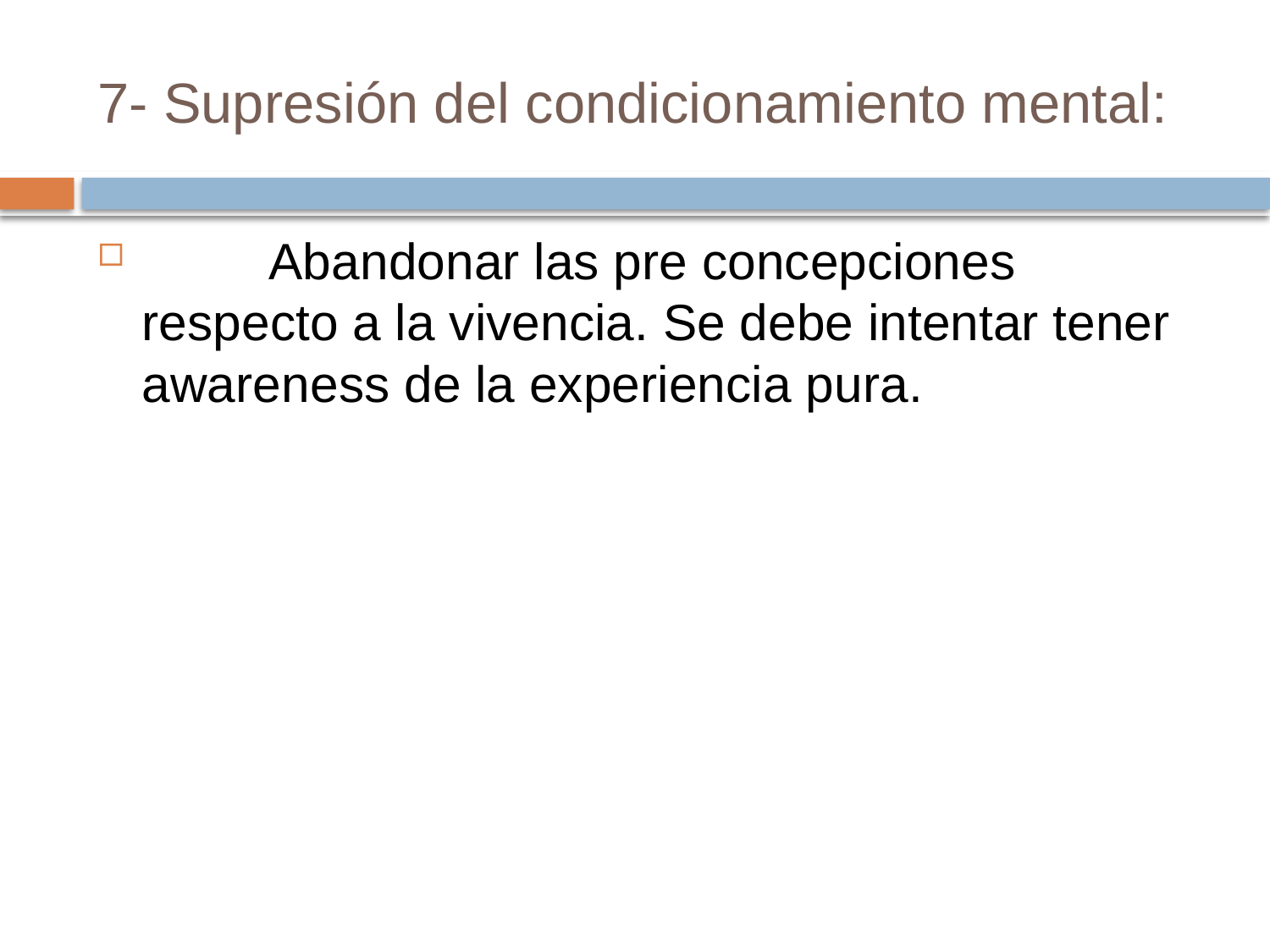

# 7- Supresión del condicionamiento mental:
	Abandonar las pre concepciones respecto a la vivencia. Se debe intentar tener awareness de la experiencia pura.